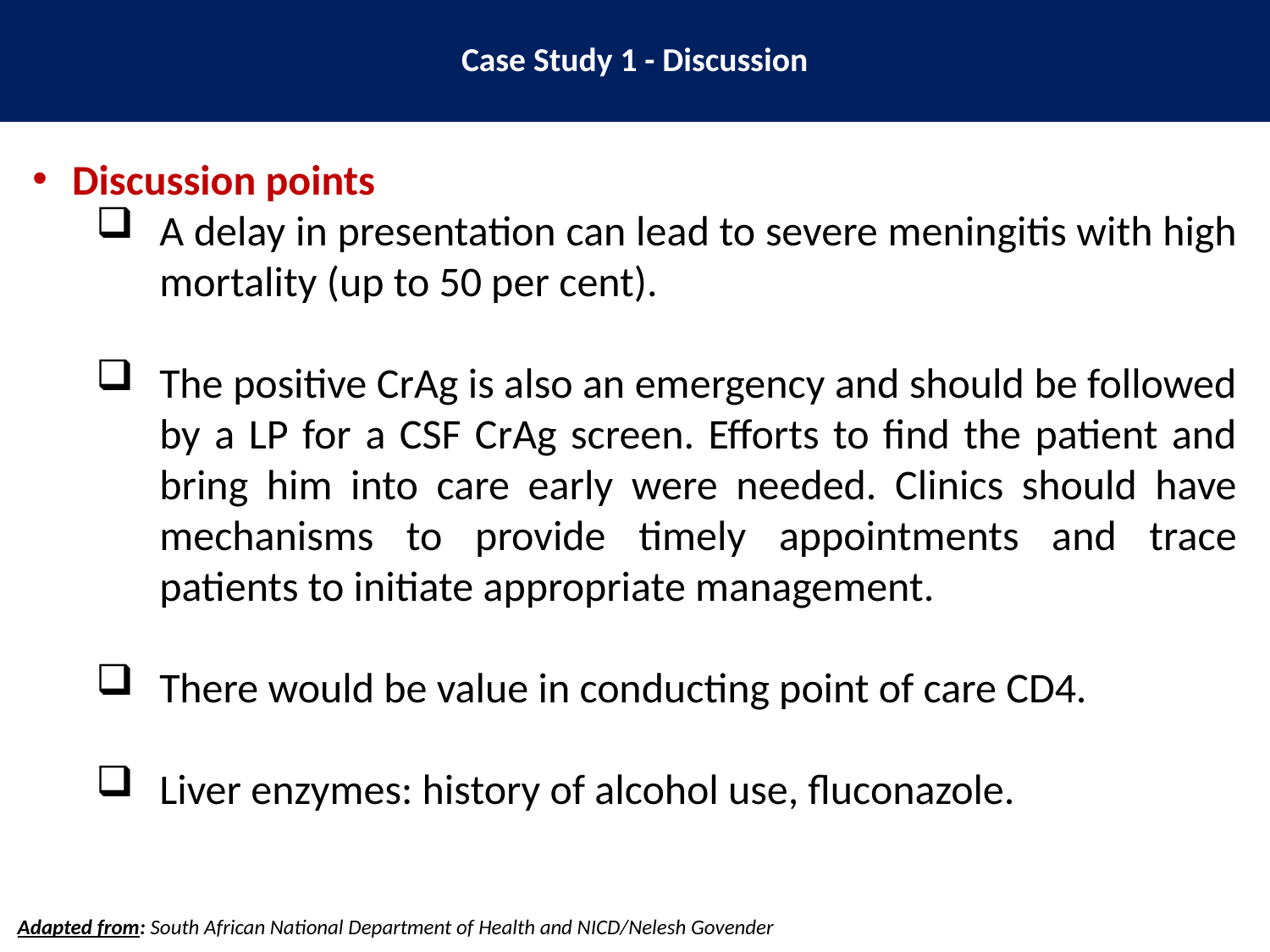

Case Study 1 - Discussion
Discussion points
A delay in presentation can lead to severe meningitis with high mortality (up to 50 per cent).

The positive CrAg is also an emergency and should be followed by a LP for a CSF CrAg screen. Efforts to find the patient and bring him into care early were needed. Clinics should have mechanisms to provide timely appointments and trace patients to initiate appropriate management.

There would be value in conducting point of care CD4.

Liver enzymes: history of alcohol use, fluconazole.
Adapted from: South African National Department of Health and NICD/Nelesh Govender